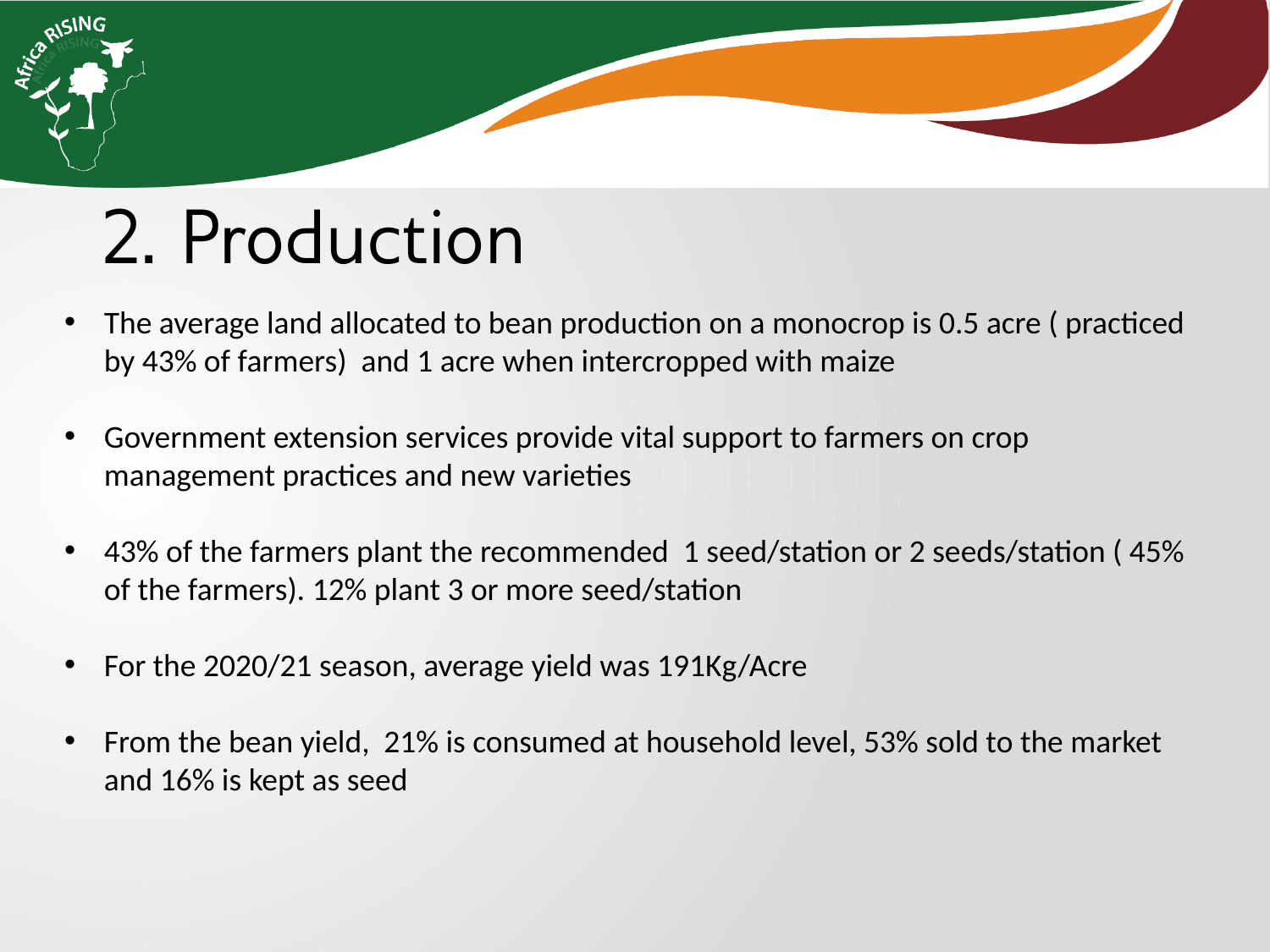

2. Production
The average land allocated to bean production on a monocrop is 0.5 acre ( practiced by 43% of farmers)  and 1 acre when intercropped with maize

Government extension services provide vital support to farmers on crop management practices and new varieties

43% of the farmers plant the recommended  1 seed/station or 2 seeds/station ( 45% of the farmers). 12% plant 3 or more seed/station

For the 2020/21 season, average yield was 191Kg/Acre

From the bean yield,  21% is consumed at household level, 53% sold to the market and 16% is kept as seed